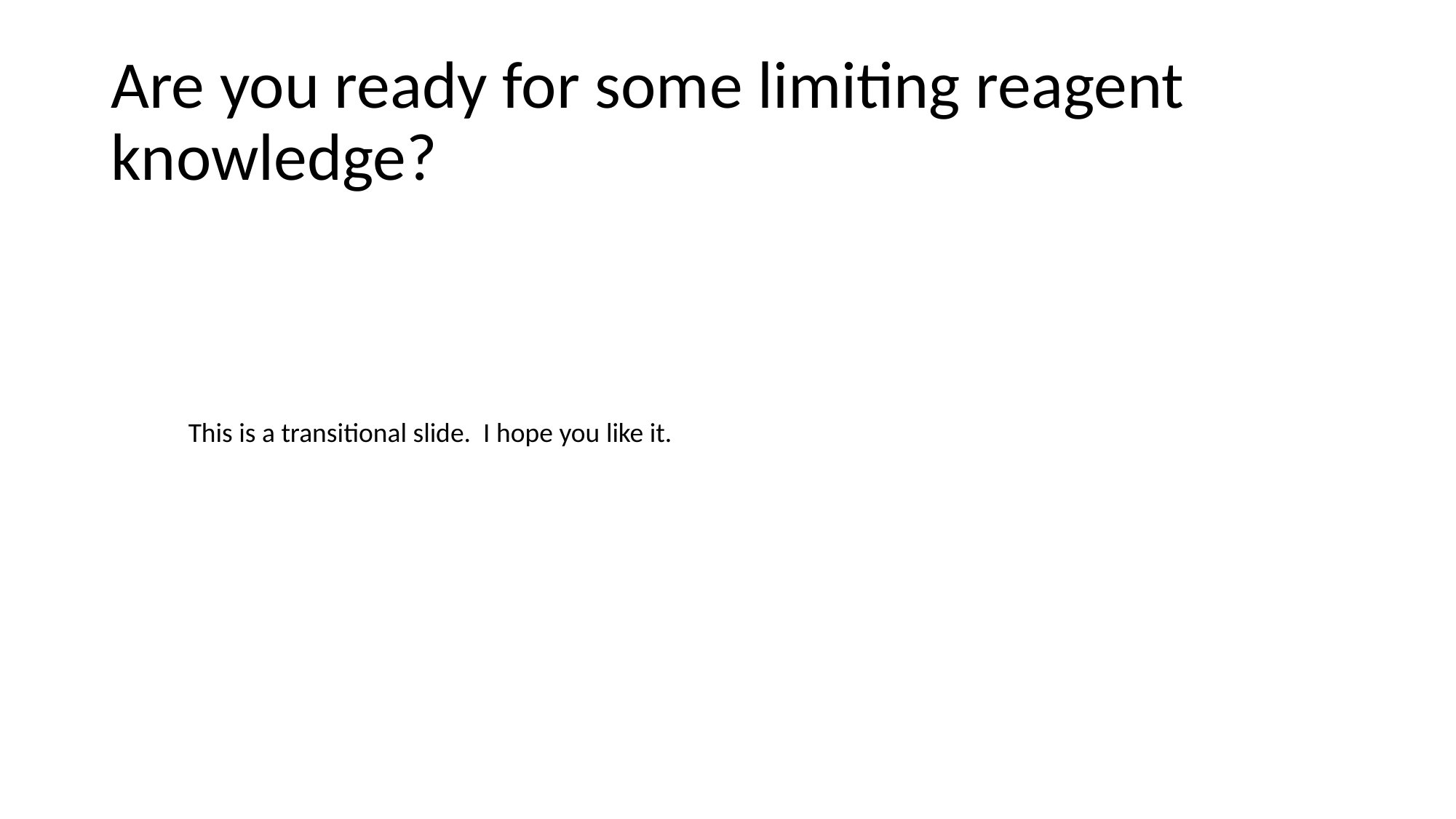

# Are you ready for some limiting reagent knowledge?
This is a transitional slide.  I hope you like it.